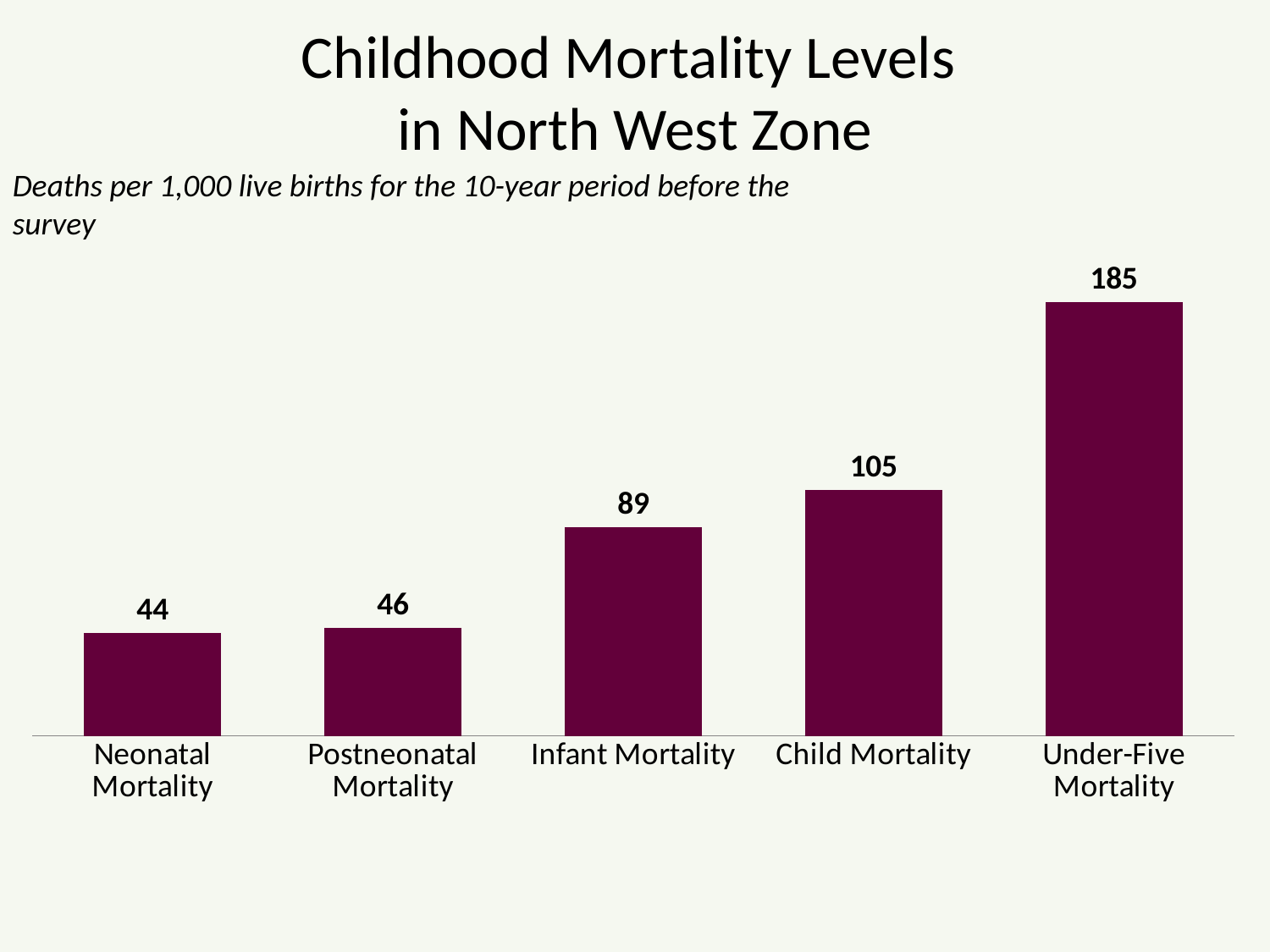

# Childhood Mortality Levels in North West Zone
Deaths per 1,000 live births for the 10-year period before the survey

### Chart

| Category |  |
|---|---|
| Neonatal Mortality | 44.0 |
| Postneonatal Mortality | 46.0 |
| Infant Mortality | 89.0 |
| Child Mortality | 105.0 |
| Under-Five Mortality | 185.0 |